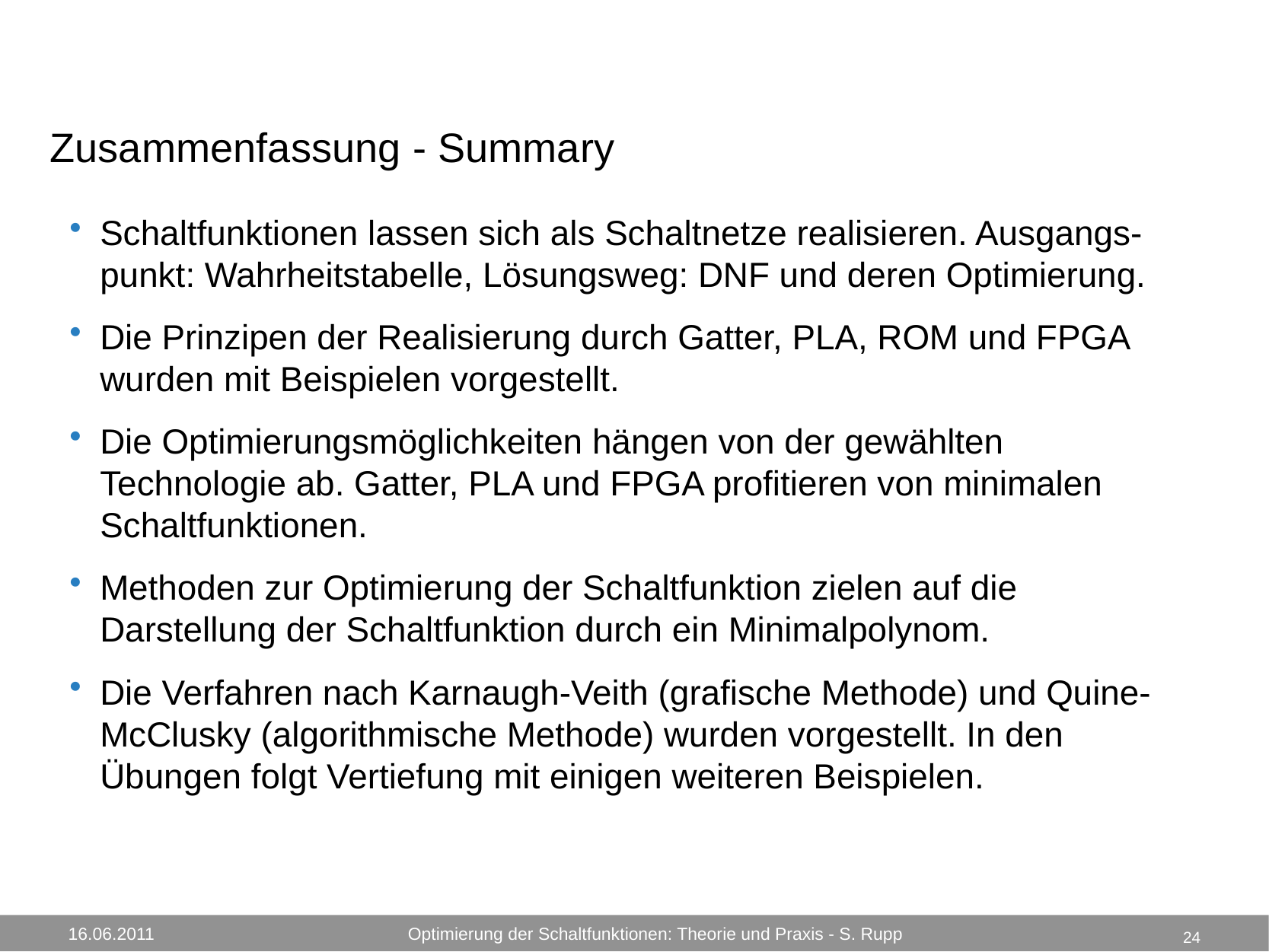

# Zusammenfassung - Summary
Schaltfunktionen lassen sich als Schaltnetze realisieren. Ausgangs-punkt: Wahrheitstabelle, Lösungsweg: DNF und deren Optimierung.
Die Prinzipen der Realisierung durch Gatter, PLA, ROM und FPGA wurden mit Beispielen vorgestellt.
Die Optimierungsmöglichkeiten hängen von der gewählten Technologie ab. Gatter, PLA und FPGA profitieren von minimalen Schaltfunktionen.
Methoden zur Optimierung der Schaltfunktion zielen auf die Darstellung der Schaltfunktion durch ein Minimalpolynom.
Die Verfahren nach Karnaugh-Veith (grafische Methode) und Quine-McClusky (algorithmische Methode) wurden vorgestellt. In den Übungen folgt Vertiefung mit einigen weiteren Beispielen.
24